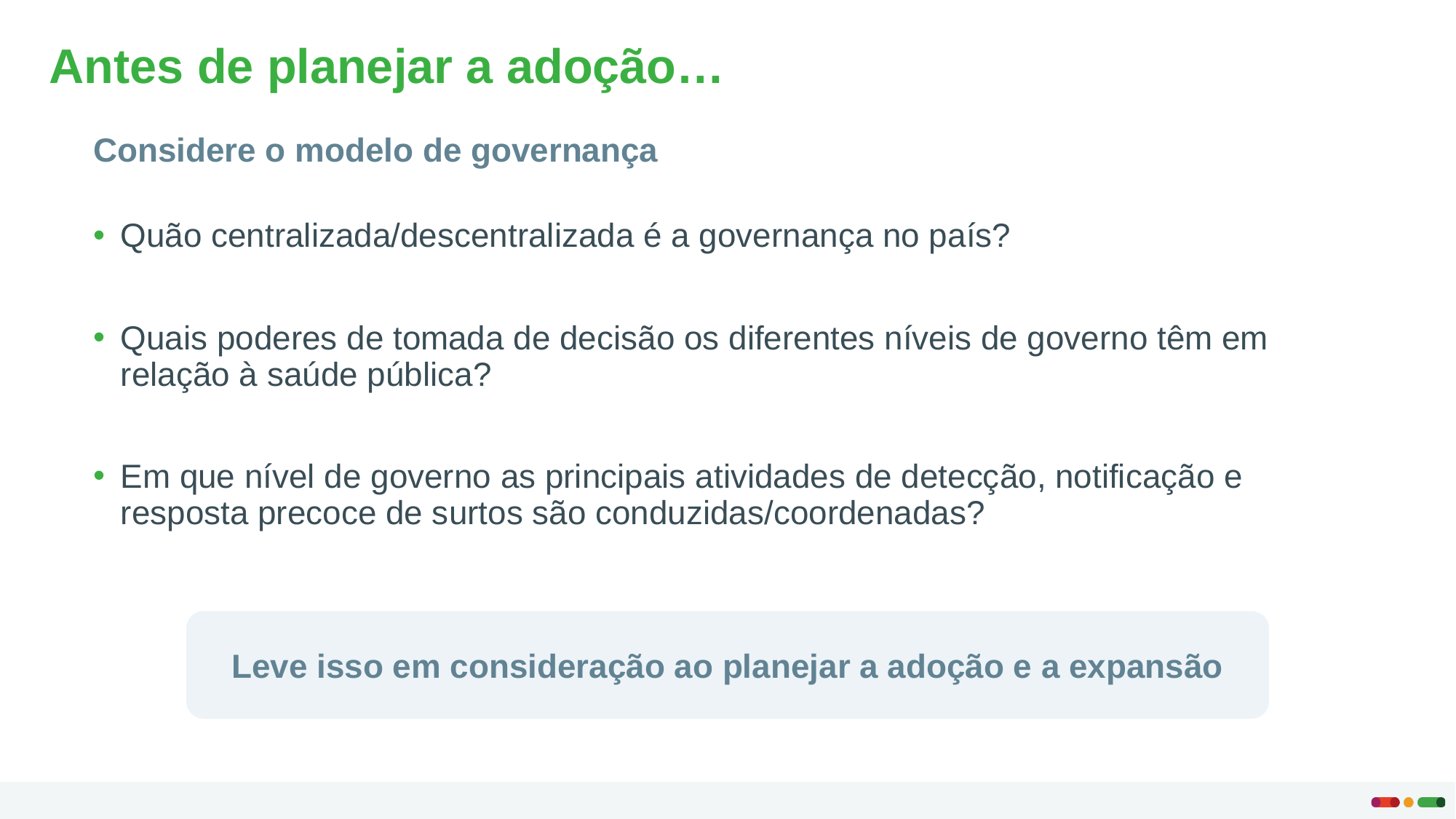

# Antes de planejar a adoção…
Considere o modelo de governança

Quão centralizada/descentralizada é a governança no país?

Quais poderes de tomada de decisão os diferentes níveis de governo têm em relação à saúde pública?

Em que nível de governo as principais atividades de detecção, notificação e resposta precoce de surtos são conduzidas/coordenadas?

Leve isso em consideração ao planejar a adoção e a expansão